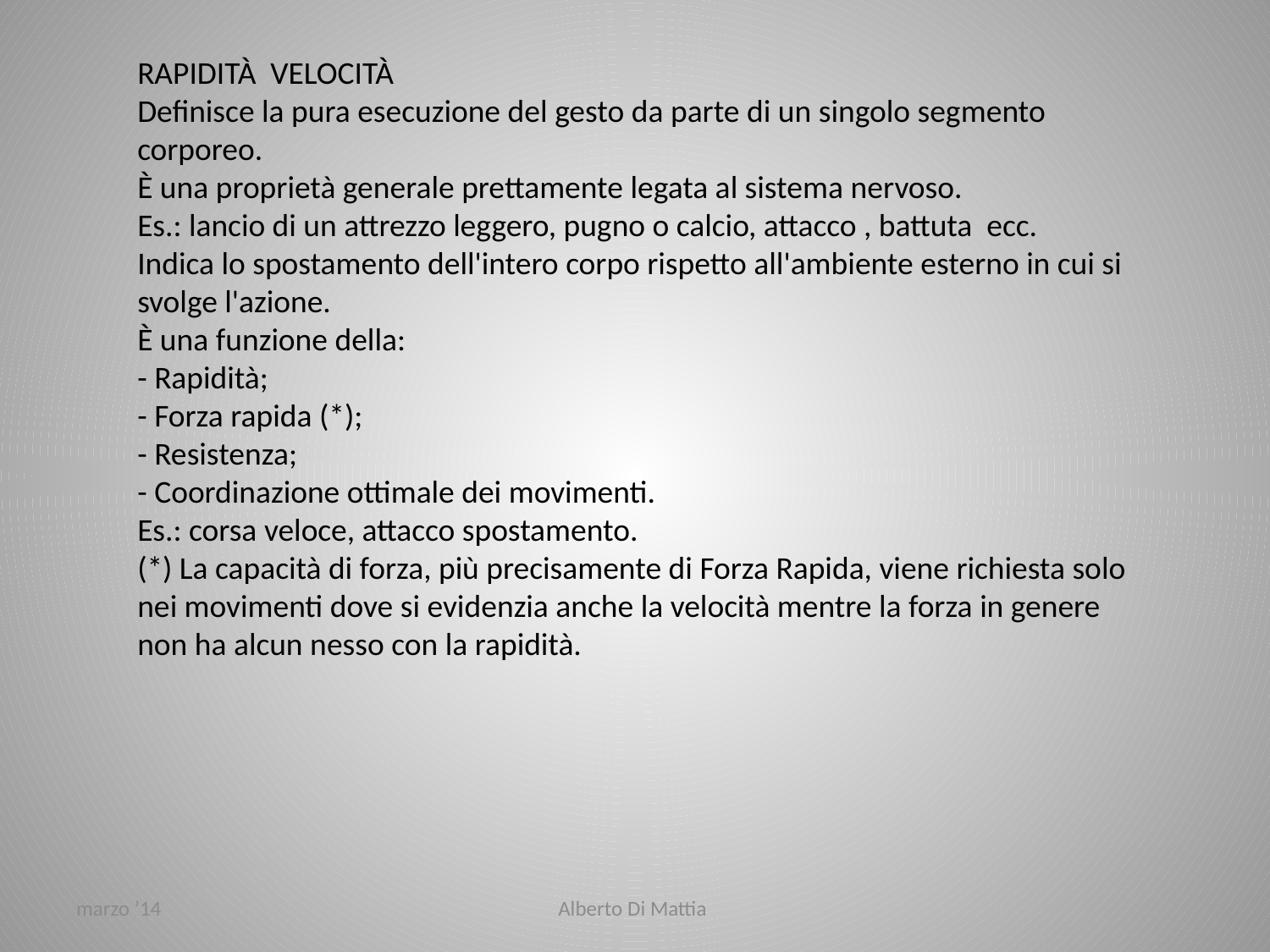

RAPIDITÀ  VELOCITÀ
Definisce la pura esecuzione del gesto da parte di un singolo segmento corporeo.
È una proprietà generale prettamente legata al sistema nervoso.
Es.: lancio di un attrezzo leggero, pugno o calcio, attacco , battuta  ecc.
Indica lo spostamento dell'intero corpo rispetto all'ambiente esterno in cui si svolge l'azione.
È una funzione della:
- Rapidità;
- Forza rapida (*);
- Resistenza;
- Coordinazione ottimale dei movimenti.
Es.: corsa veloce, attacco spostamento.
(*) La capacità di forza, più precisamente di Forza Rapida, viene richiesta solo nei movimenti dove si evidenzia anche la velocità mentre la forza in genere non ha alcun nesso con la rapidità.
marzo ’14
Alberto Di Mattia